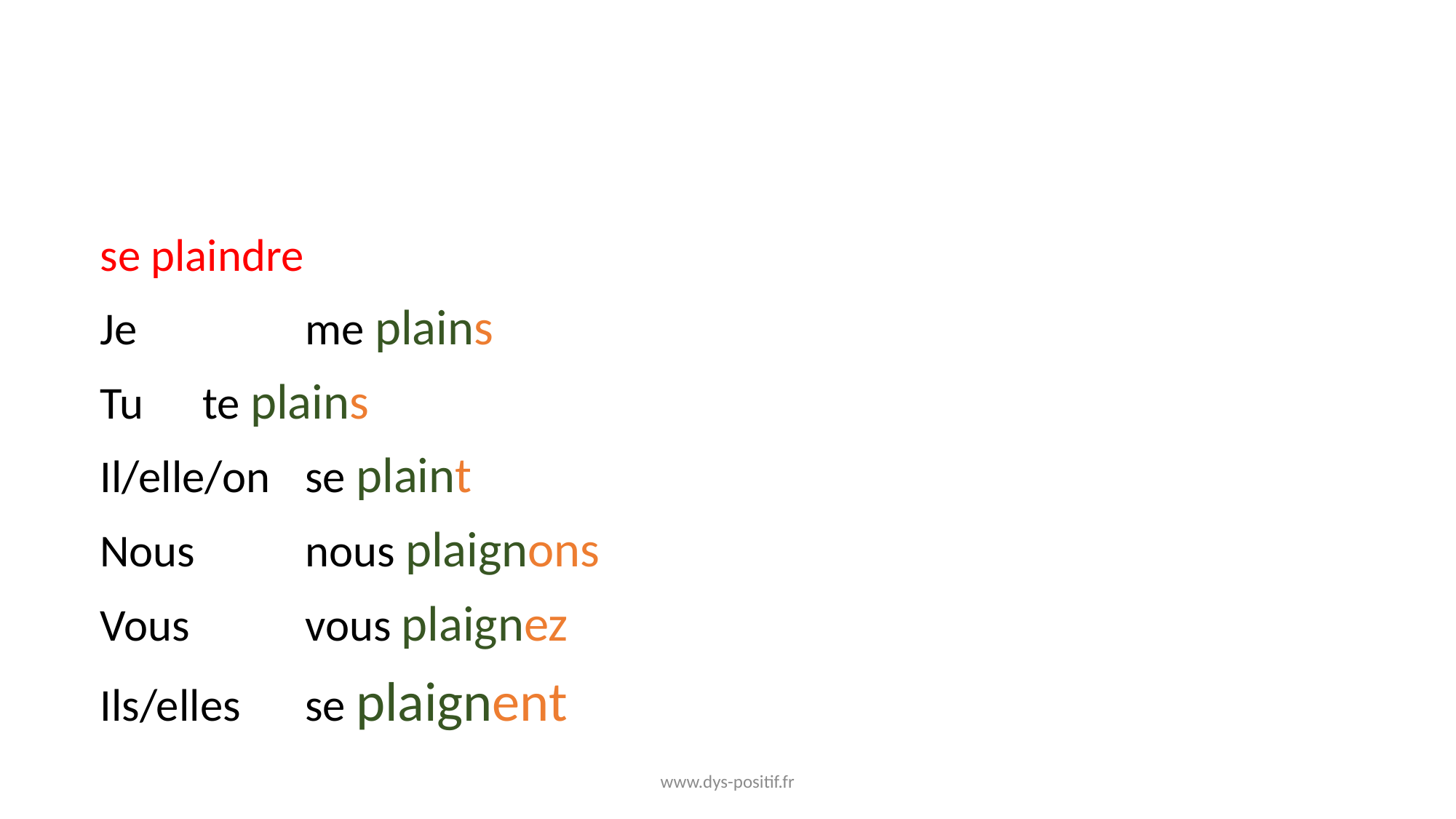

#
se plaindre
Je 	 		me plains
Tu  			te plains
Il/elle/on  		se plaint
Nous  		nous plaignons
Vous  		vous plaignez
Ils/elles  		se plaignent

www.dys-positif.fr